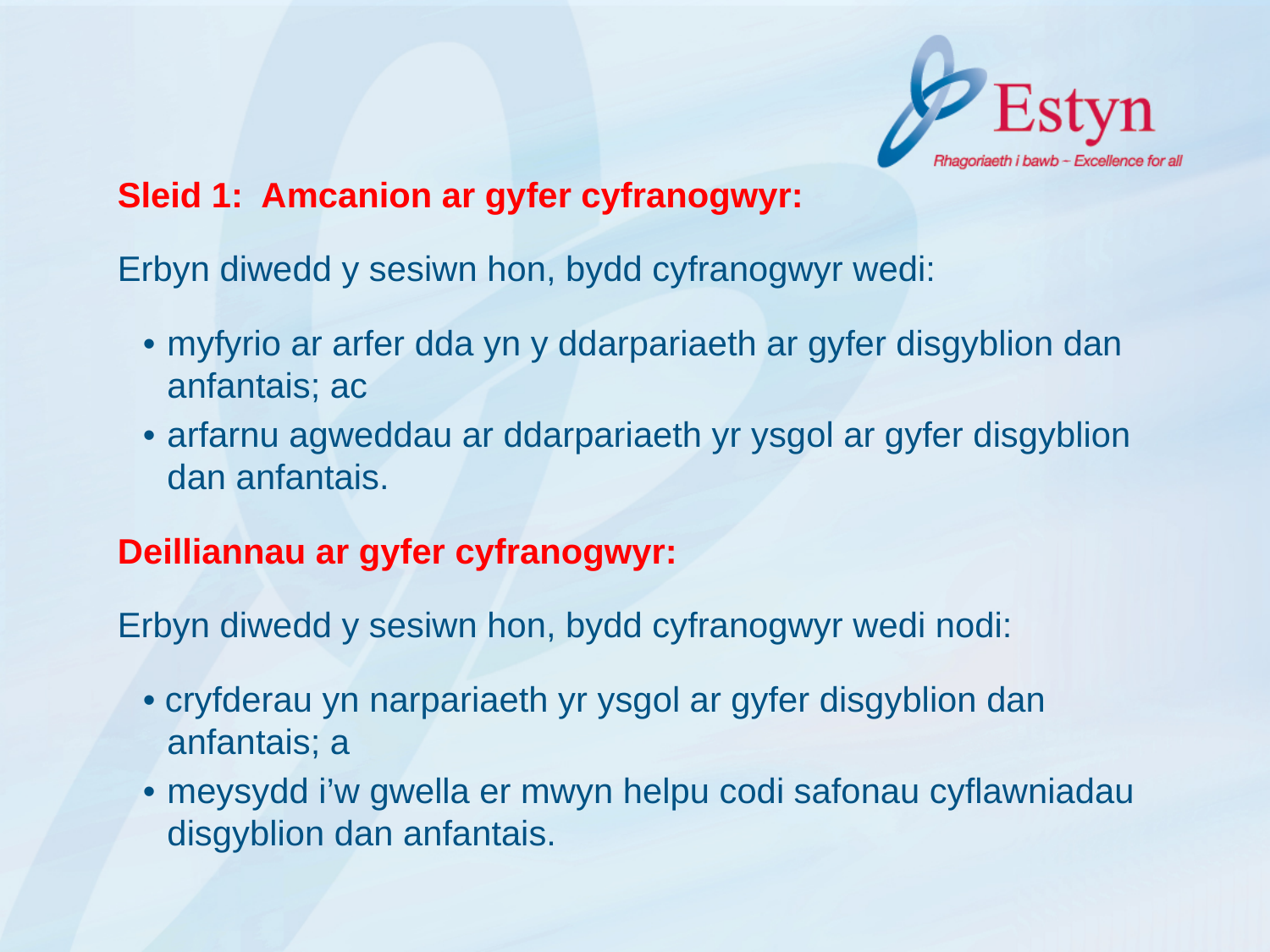

Sleid 1:  Amcanion ar gyfer cyfranogwyr:

Erbyn diwedd y sesiwn hon, bydd cyfranogwyr wedi:

•	myfyrio ar arfer dda yn y ddarpariaeth ar gyfer disgyblion dan anfantais; ac
•	arfarnu agweddau ar ddarpariaeth yr ysgol ar gyfer disgyblion dan anfantais.

Deilliannau ar gyfer cyfranogwyr:

Erbyn diwedd y sesiwn hon, bydd cyfranogwyr wedi nodi:

• cryfderau yn narpariaeth yr ysgol ar gyfer disgyblion dan anfantais; a
•	meysydd i’w gwella er mwyn helpu codi safonau cyflawniadau disgyblion dan anfantais.